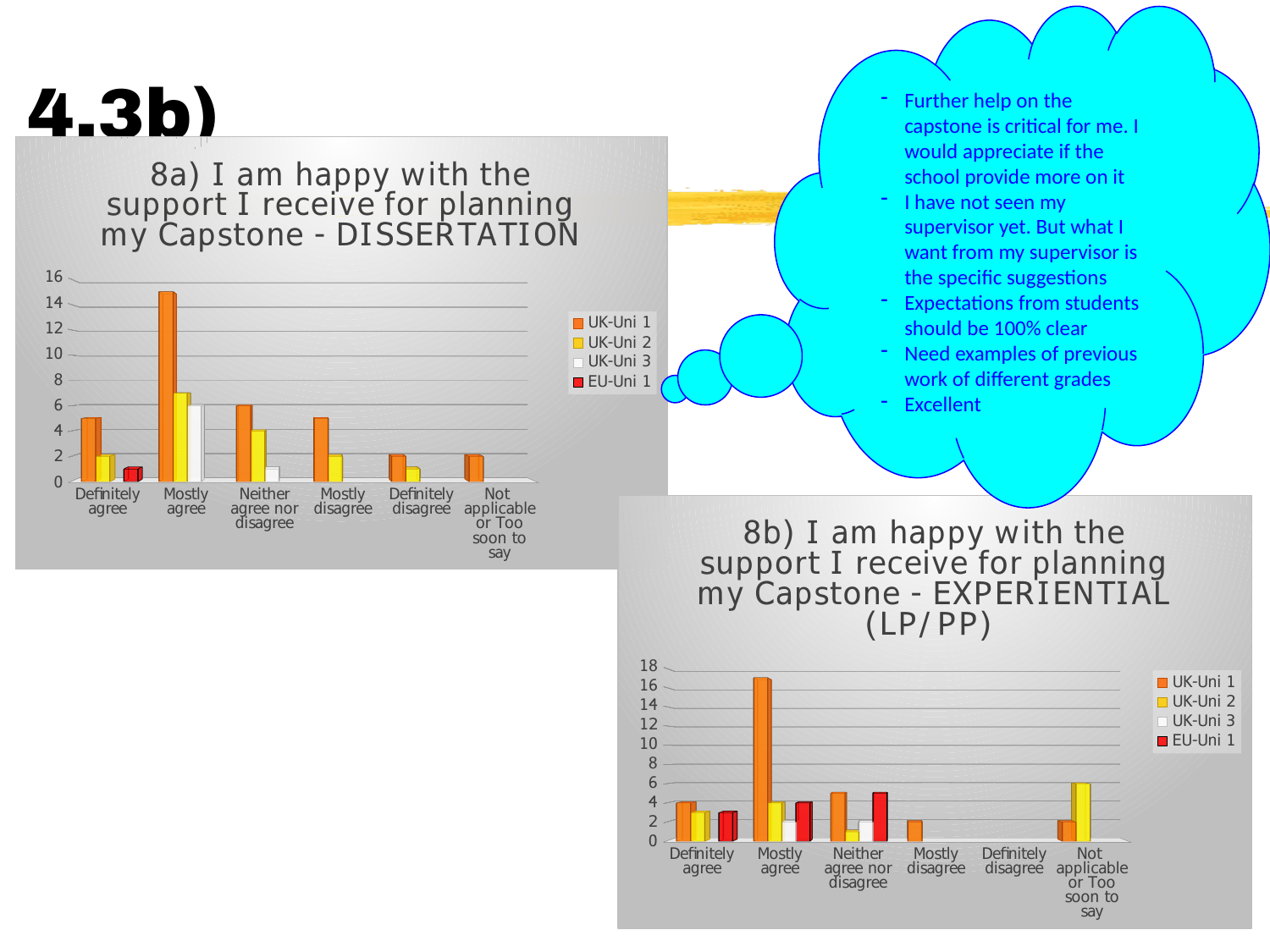

# 4.3b)
Further help on the capstone is critical for me. I would appreciate if the school provide more on it
I have not seen my supervisor yet. But what I want from my supervisor is the specific suggestions
Expectations from students should be 100% clear
Need examples of previous work of different grades
Excellent

[unsupported chart]

[unsupported chart]

11